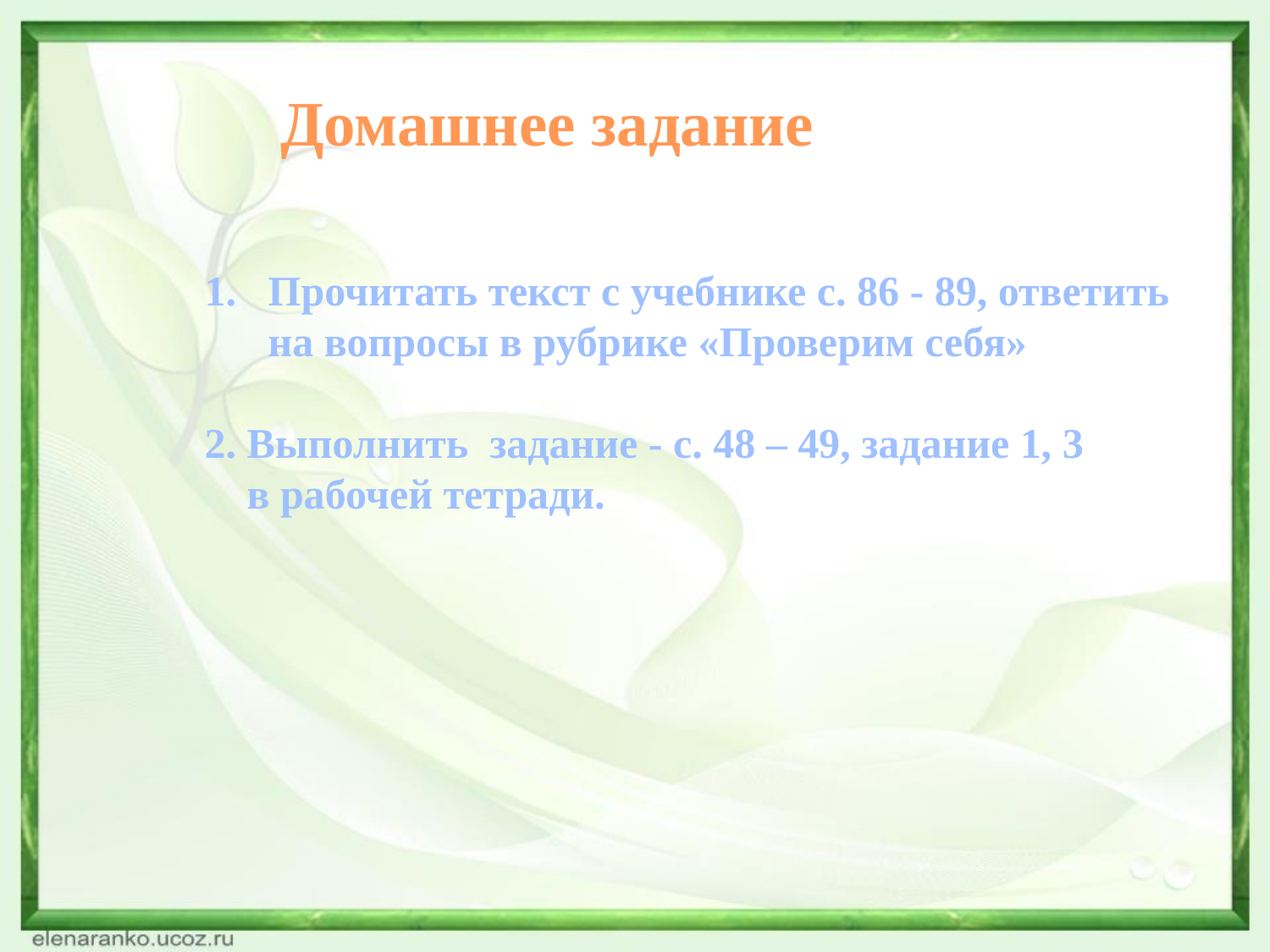

Домашнее задание

Прочитать текст с учебнике с. 86 - 89, ответить на вопросы в рубрике «Проверим себя»

	2. Выполнить  задание - с. 48 – 49, задание 1, 3
	    в рабочей тетради.